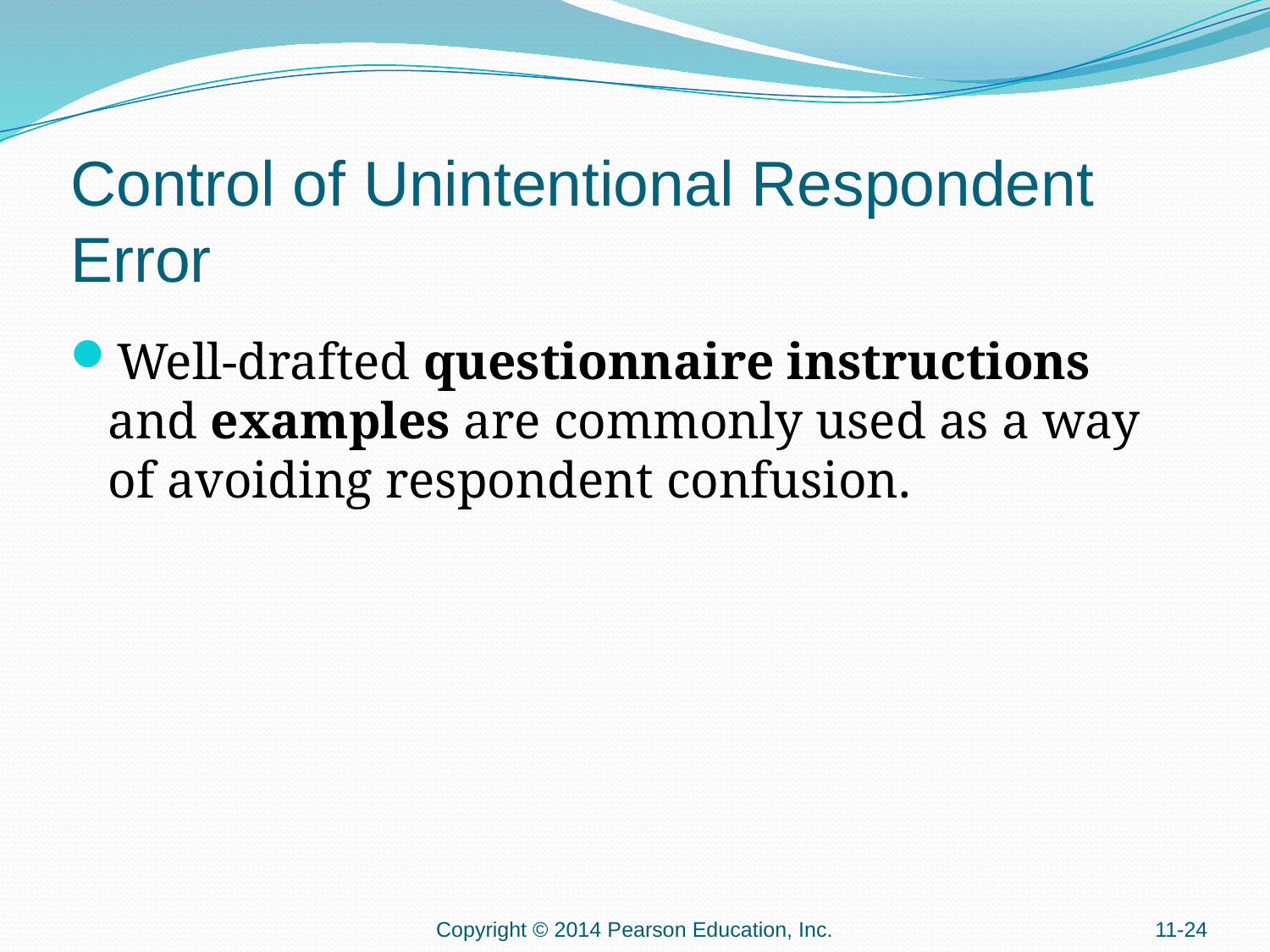

# Control of Unintentional Respondent Error
Well-drafted questionnaire instructions and examples are commonly used as a way of avoiding respondent confusion.